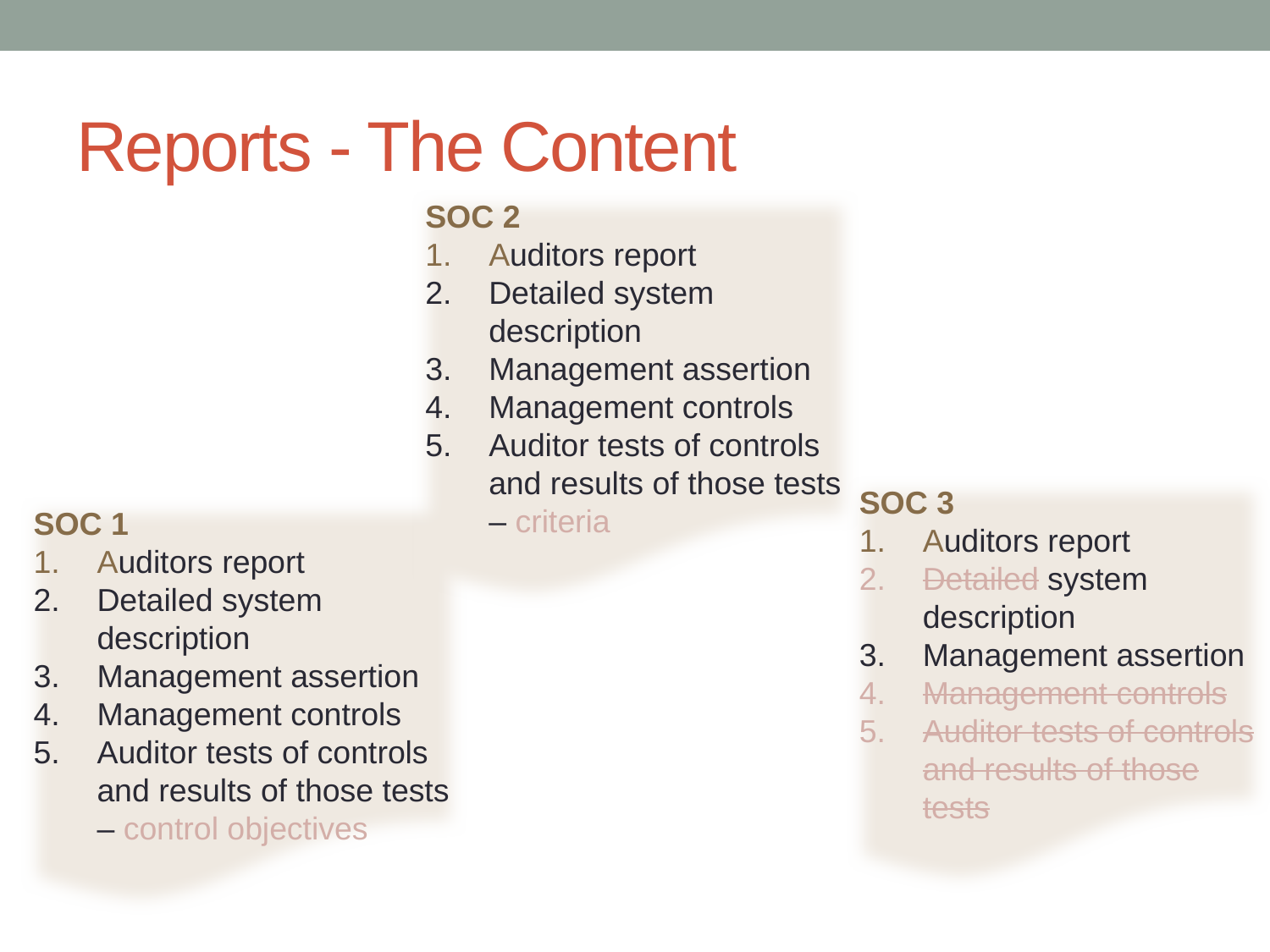

# Reports - The Content
SOC 2
Auditors report
Detailed system description
Management assertion
Management controls
Auditor tests of controls and results of those tests – criteria
SOC 3
Auditors report
Detailed system description
Management assertion
Management controls
Auditor tests of controls and results of those tests

SOC 1
Auditors report
Detailed system description
Management assertion
Management controls
Auditor tests of controls and results of those tests – control objectives